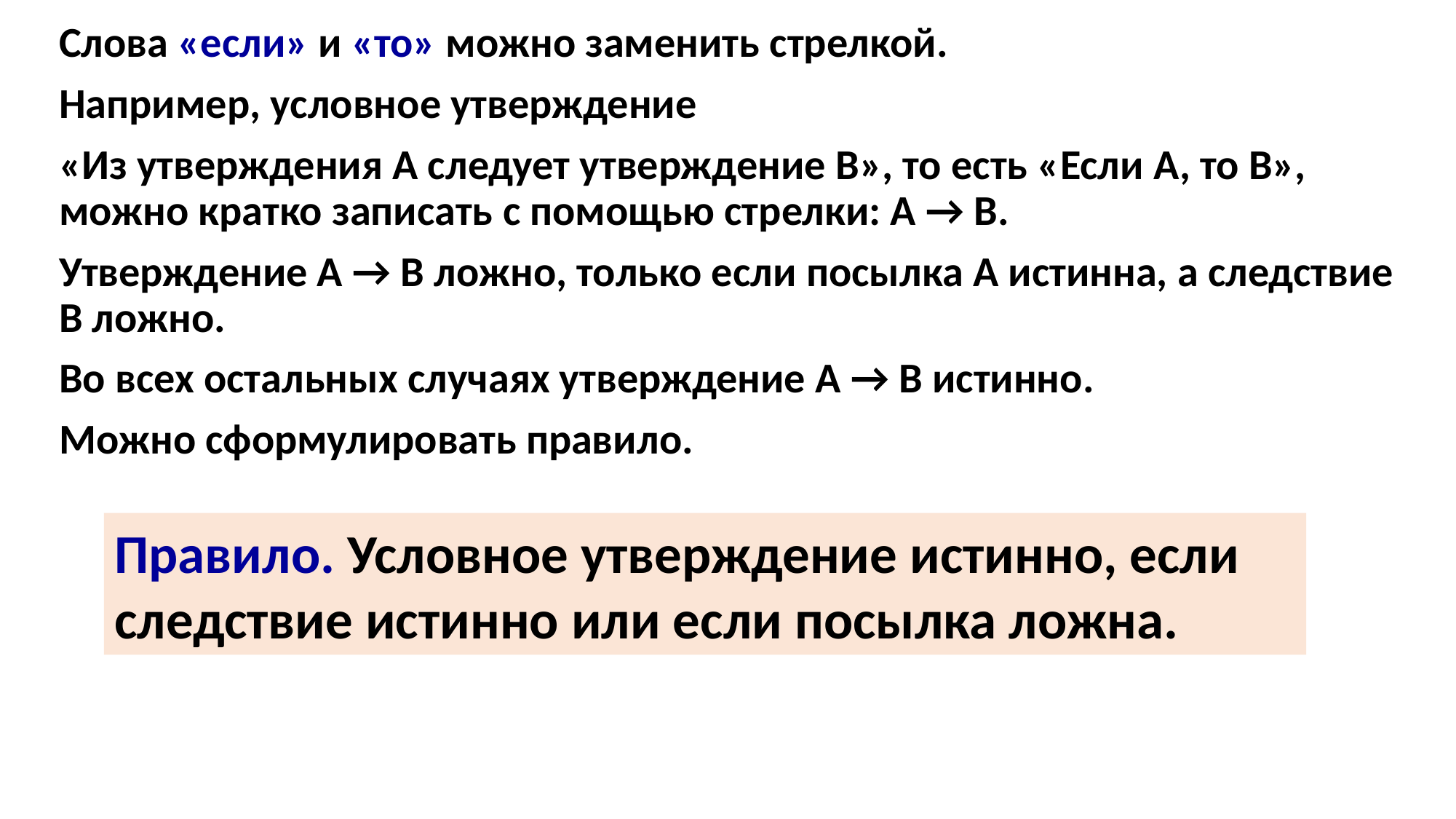

Слова «если» и «то» можно заменить стрелкой.
Например, условное утверждение
«Из утверждения А следует утверждение В», то есть «Если А, то В», можно кратко записать с помощью стрелки: А → В.
Утверждение А → В ложно, только если посылка А истинна, а следствие В ложно.
Во всех остальных случаях утверждение А → В истинно.
Можно сформулировать правило.

Правило. Условное утверждение истинно, если следствие истинно или если посылка ложна.